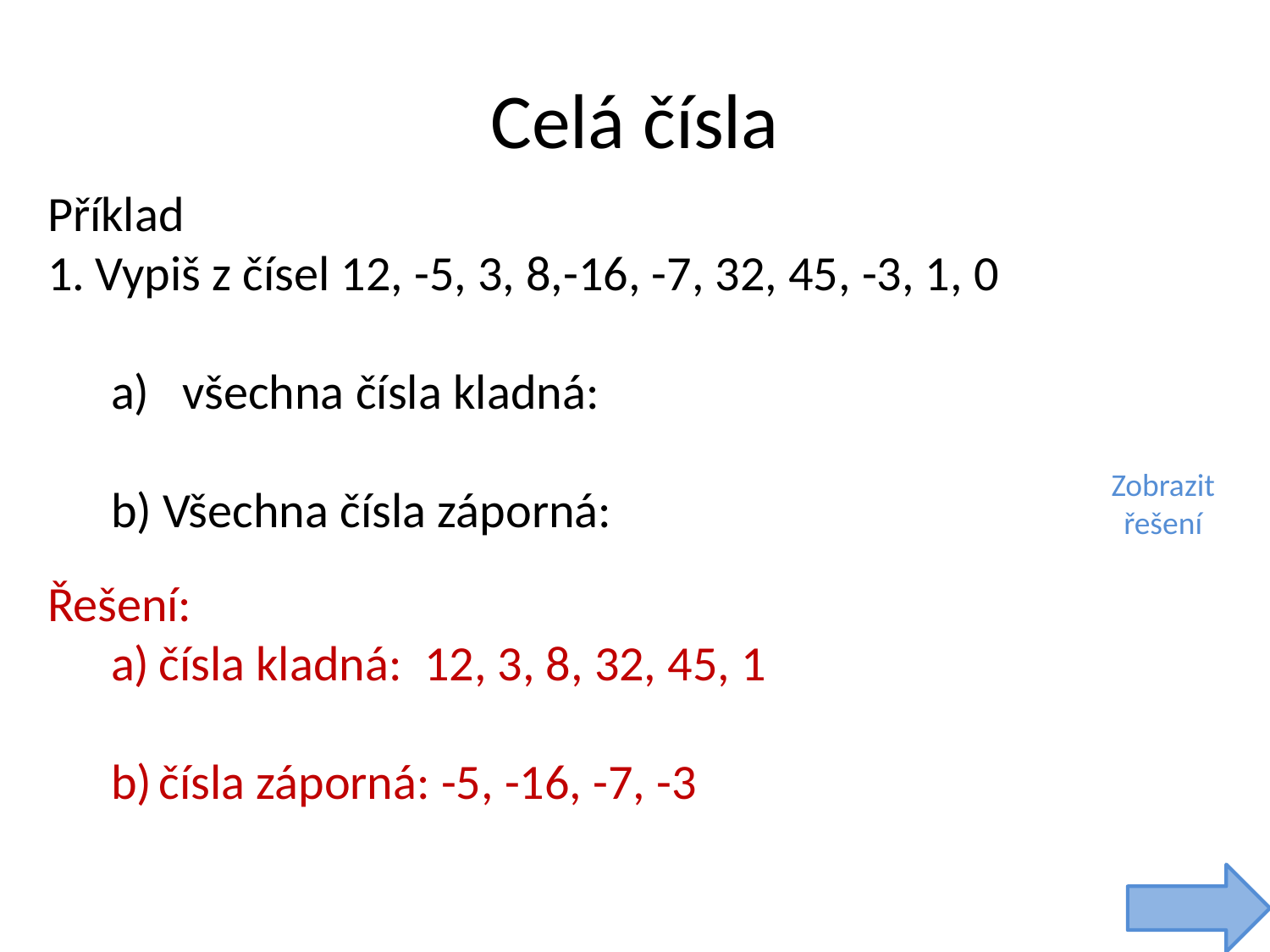

# Celá čísla
Příklad
Vypiš z čísel 12, -5, 3, 8,-16, -7, 32, 45, -3, 1, 0

všechna čísla kladná:

b) Všechna čísla záporná:
Zobrazit řešení
Řešení:
čísla kladná:  12, 3, 8, 32, 45, 1

čísla záporná: -5, -16, -7, -3